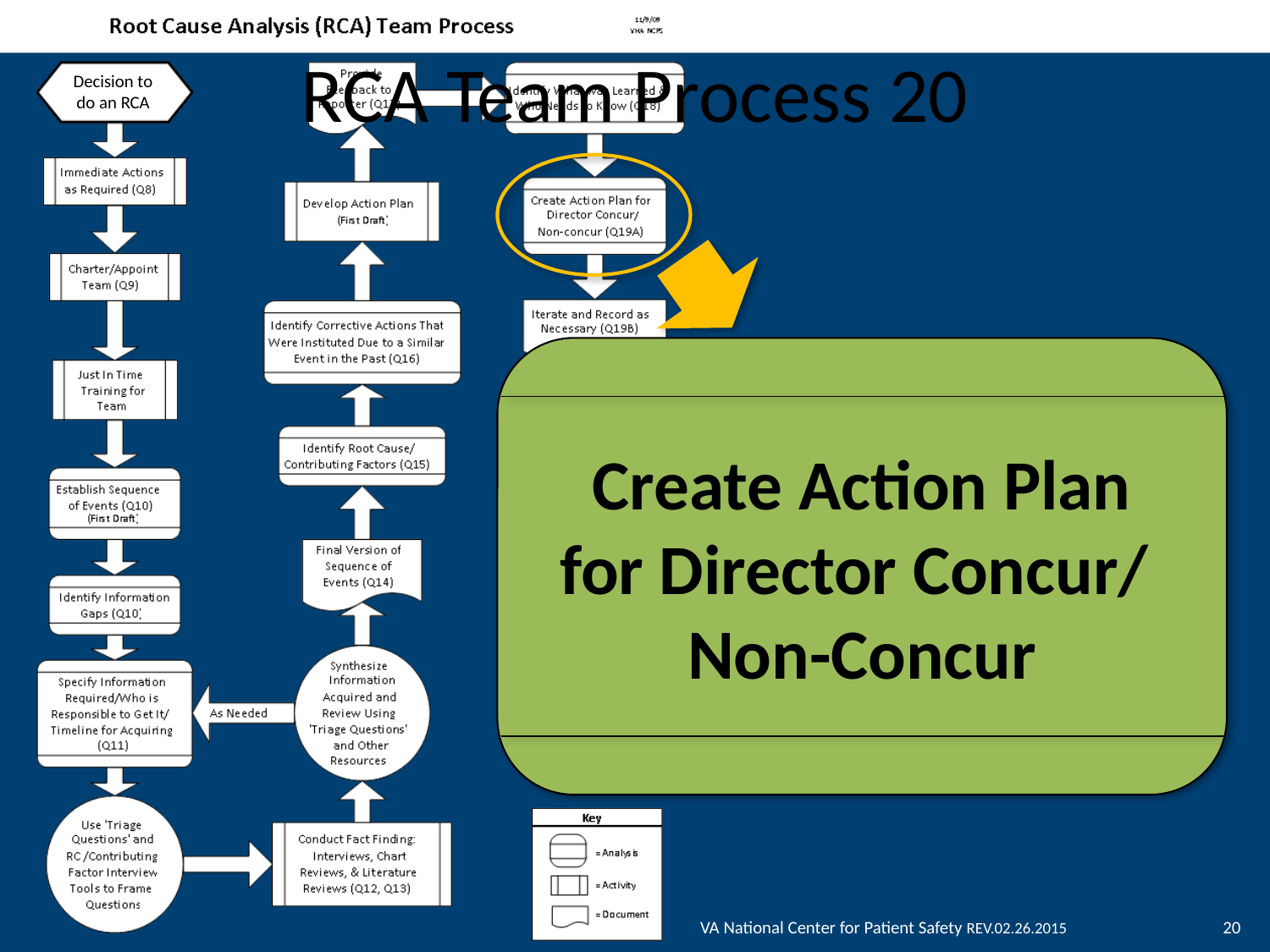

RCA Team Process 20

Create Action Plan
for Director Concur/
Non-Concur